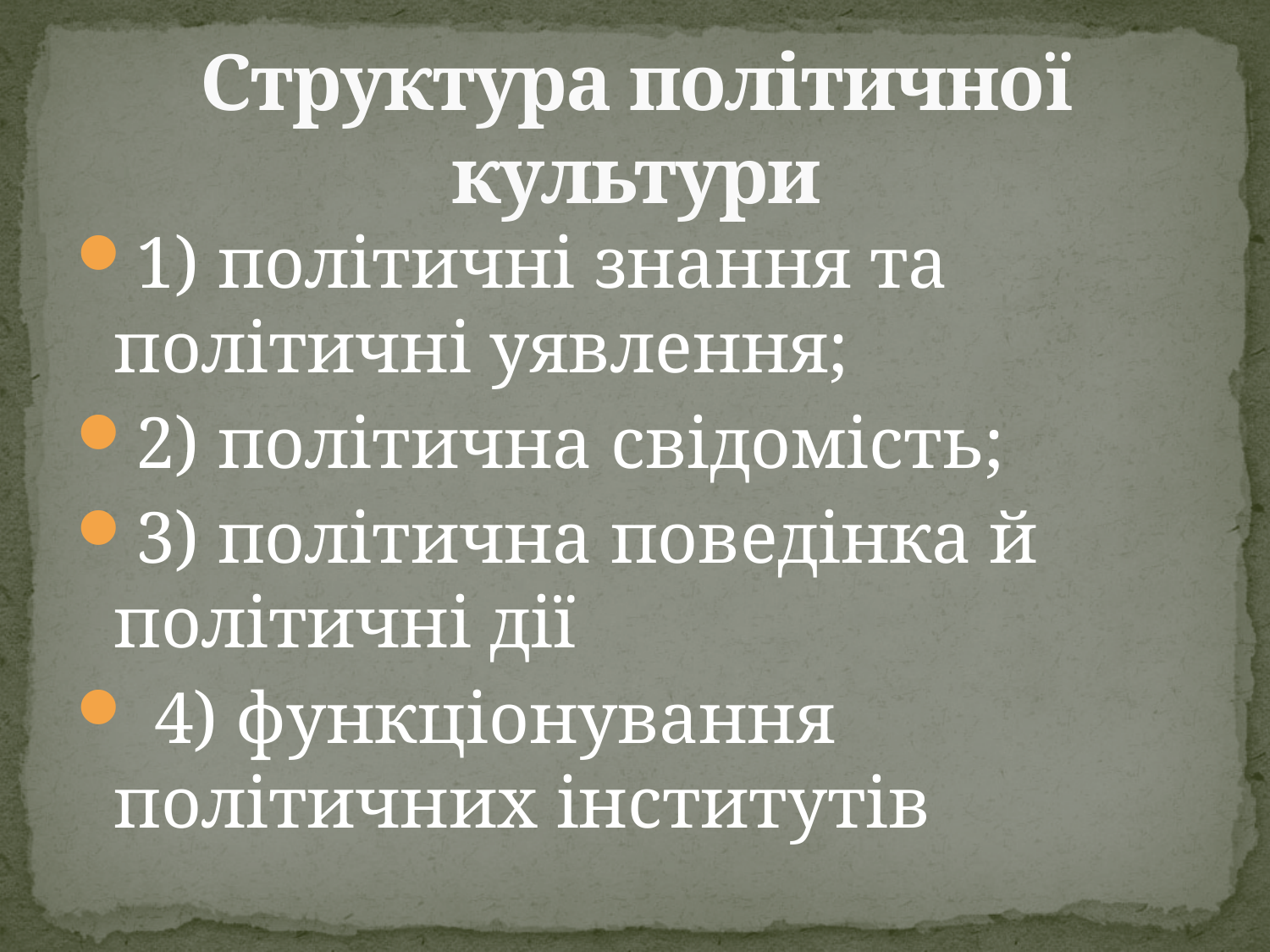

# Структура політичної культури
1) політичні знання та політичні уявлення;
2) політична свідомість;
3) політична поведінка й політичні дії
 4) функціонування політичних інститутів